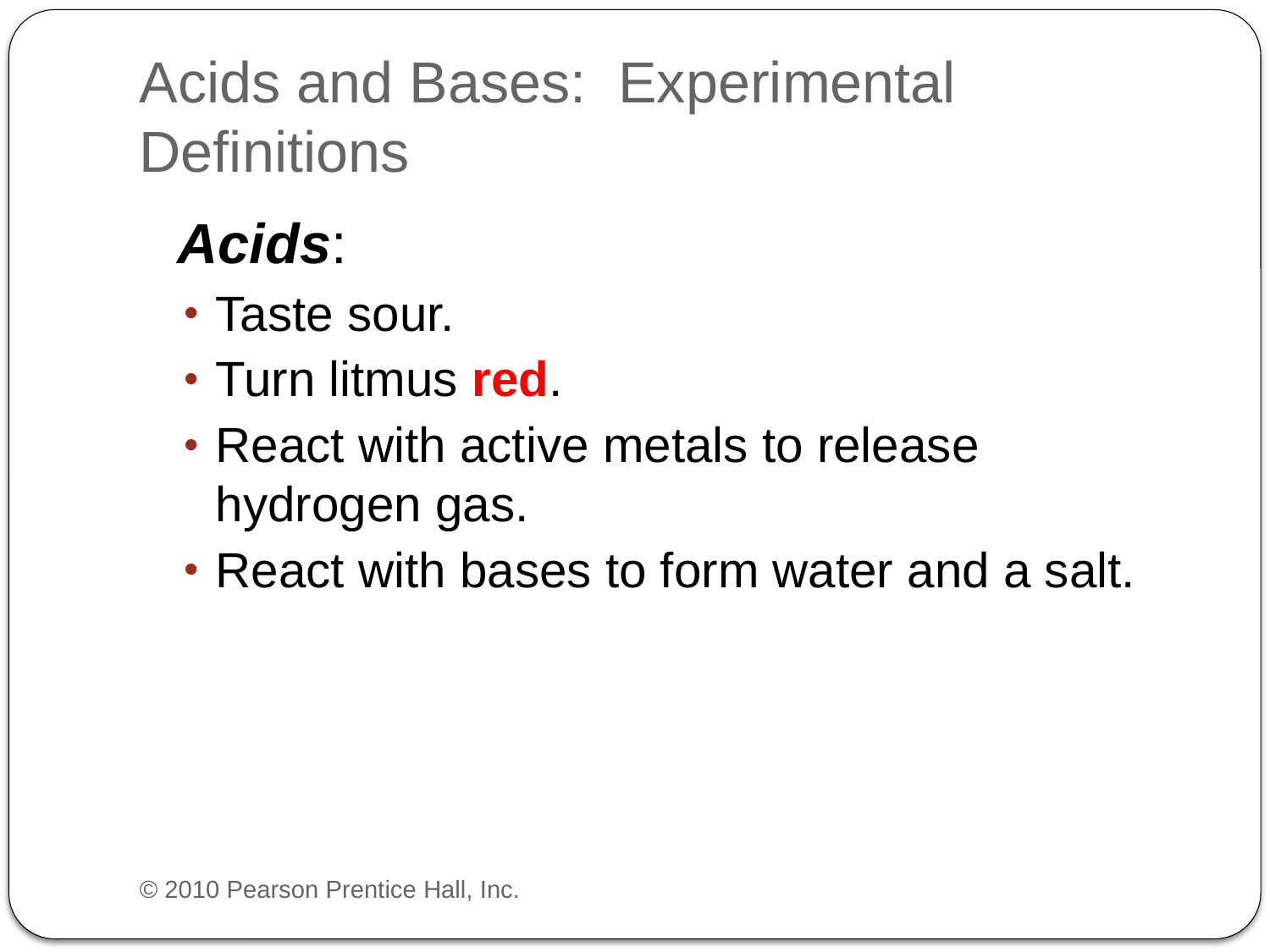

# Acids and Bases:  Experimental Definitions
	Acids:
Taste sour.
Turn litmus red.
React with active metals to release hydrogen gas.
React with bases to form water and a salt.
© 2010 Pearson Prentice Hall, Inc.